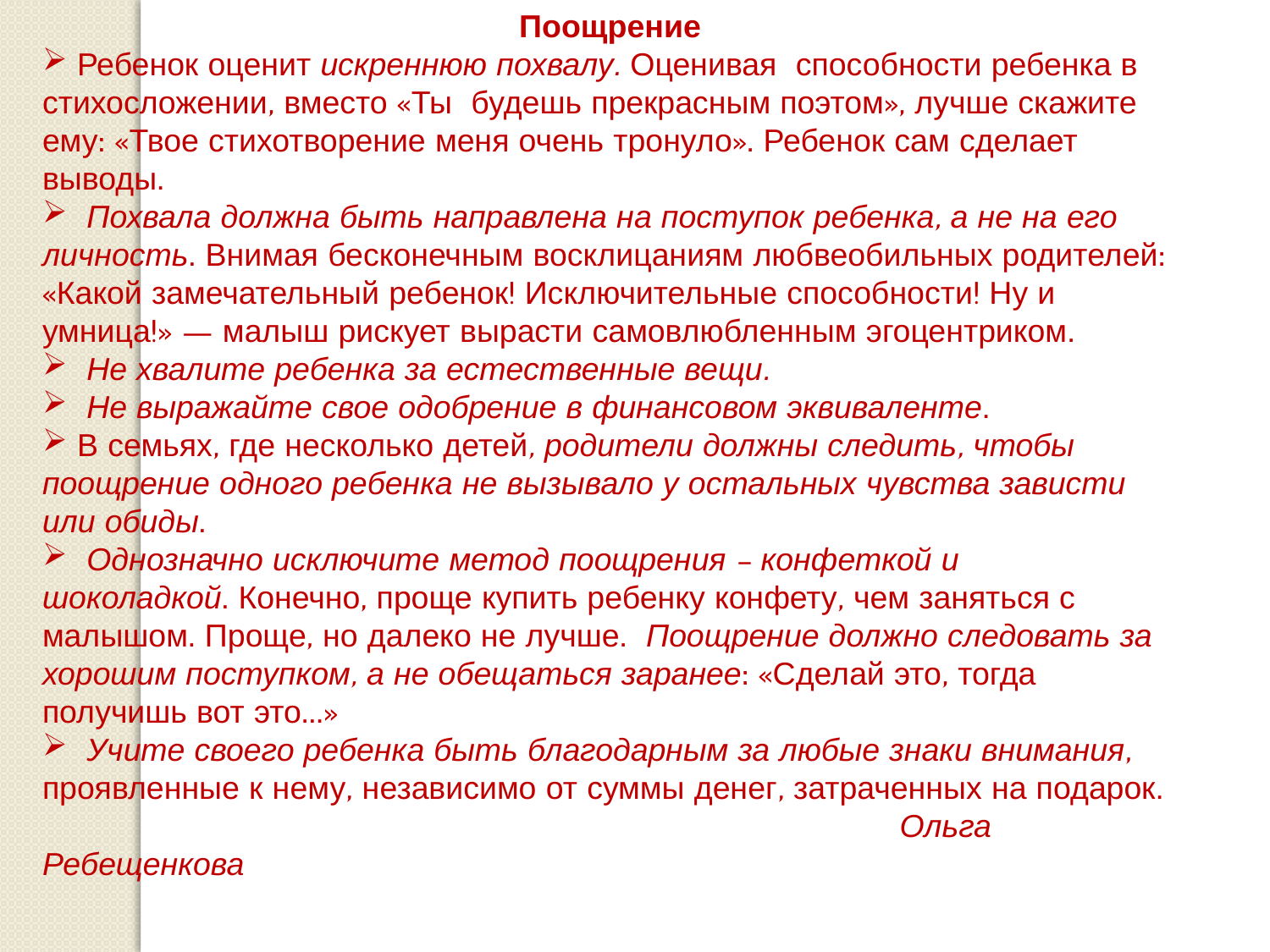

Поощрение
 Ребенок оценит искреннюю похвалу. Оценивая  способности ребенка в стихосложении, вместо «Ты  будешь прекрасным поэтом», лучше скажите ему: «Твое стихотворение меня очень тронуло». Ребенок сам сделает выводы.
  Похвала должна быть направлена на поступок ребенка, а не на его личность. Внимая бесконечным восклицаниям любвеобильных родителей: «Какой замечательный ребенок! Исключительные способности! Ну и умница!» — малыш рискует вырасти самовлюбленным эгоцентриком.
  Не хвалите ребенка за естественные вещи.
  Не выражайте свое одобрение в финансовом эквиваленте.
 В семьях, где несколько детей, родители должны следить, чтобы поощрение одного ребенка не вызывало у остальных чувства зависти или обиды.
  Однозначно исключите метод поощрения – конфеткой и шоколадкой. Конечно, проще купить ребенку конфету, чем заняться с малышом. Проще, но далеко не лучше.  Поощрение должно следовать за хорошим поступком, а не обещаться заранее: «Сделай это, тогда получишь вот это…»
  Учите своего ребенка быть благодарным за любые знаки внимания, проявленные к нему, независимо от суммы денег, затраченных на подарок.                                                                                            Ольга Ребещенкова